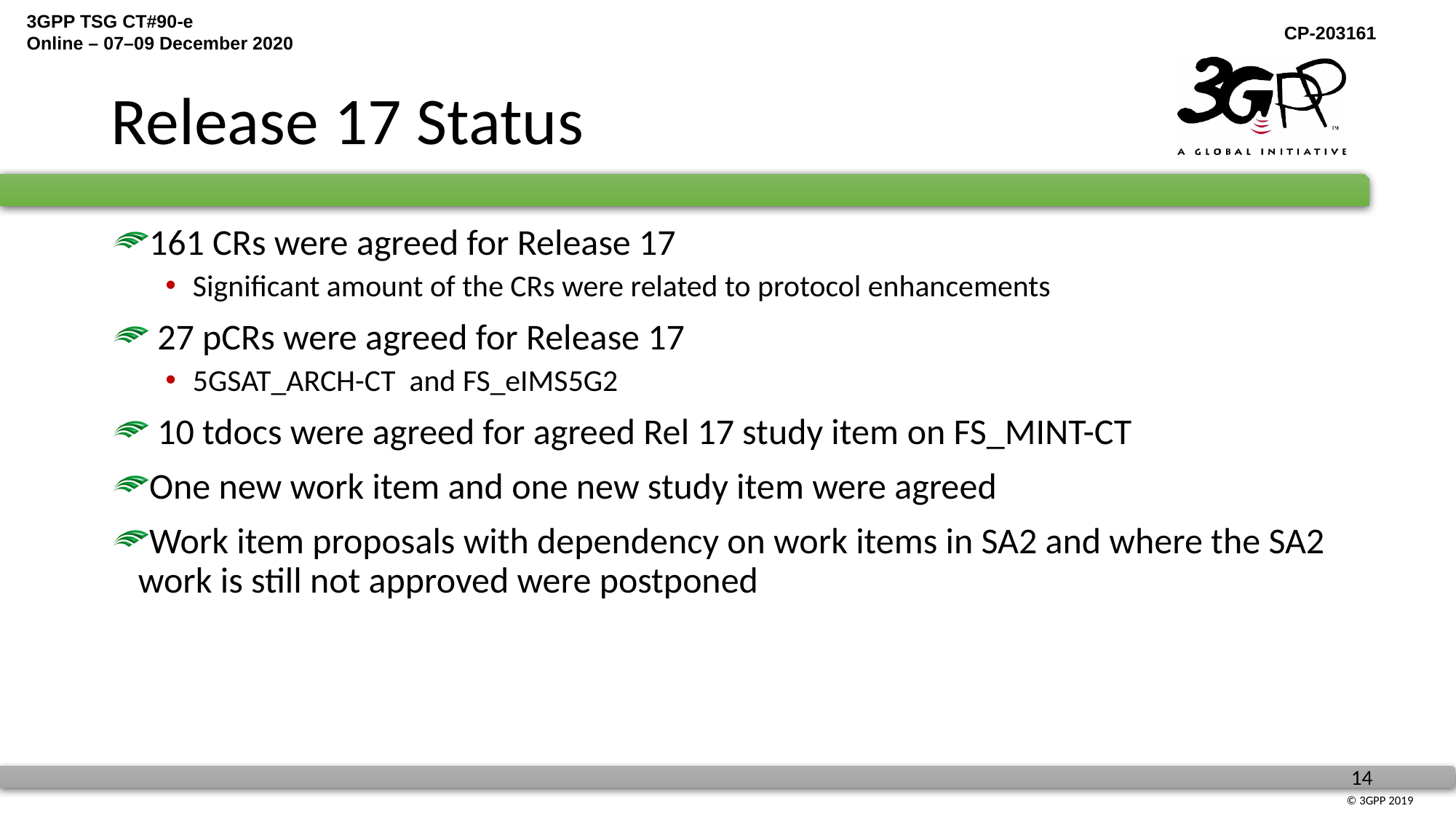

# Release 17 Status
161 CRs were agreed for Release 17
Significant amount of the CRs were related to protocol enhancements
 27 pCRs were agreed for Release 17
5GSAT_ARCH-CT  and FS_eIMS5G2
 10 tdocs were agreed for agreed Rel 17 study item on FS_MINT-CT
One new work item and one new study item were agreed
Work item proposals with dependency on work items in SA2 and where the SA2 work is still not approved were postponed